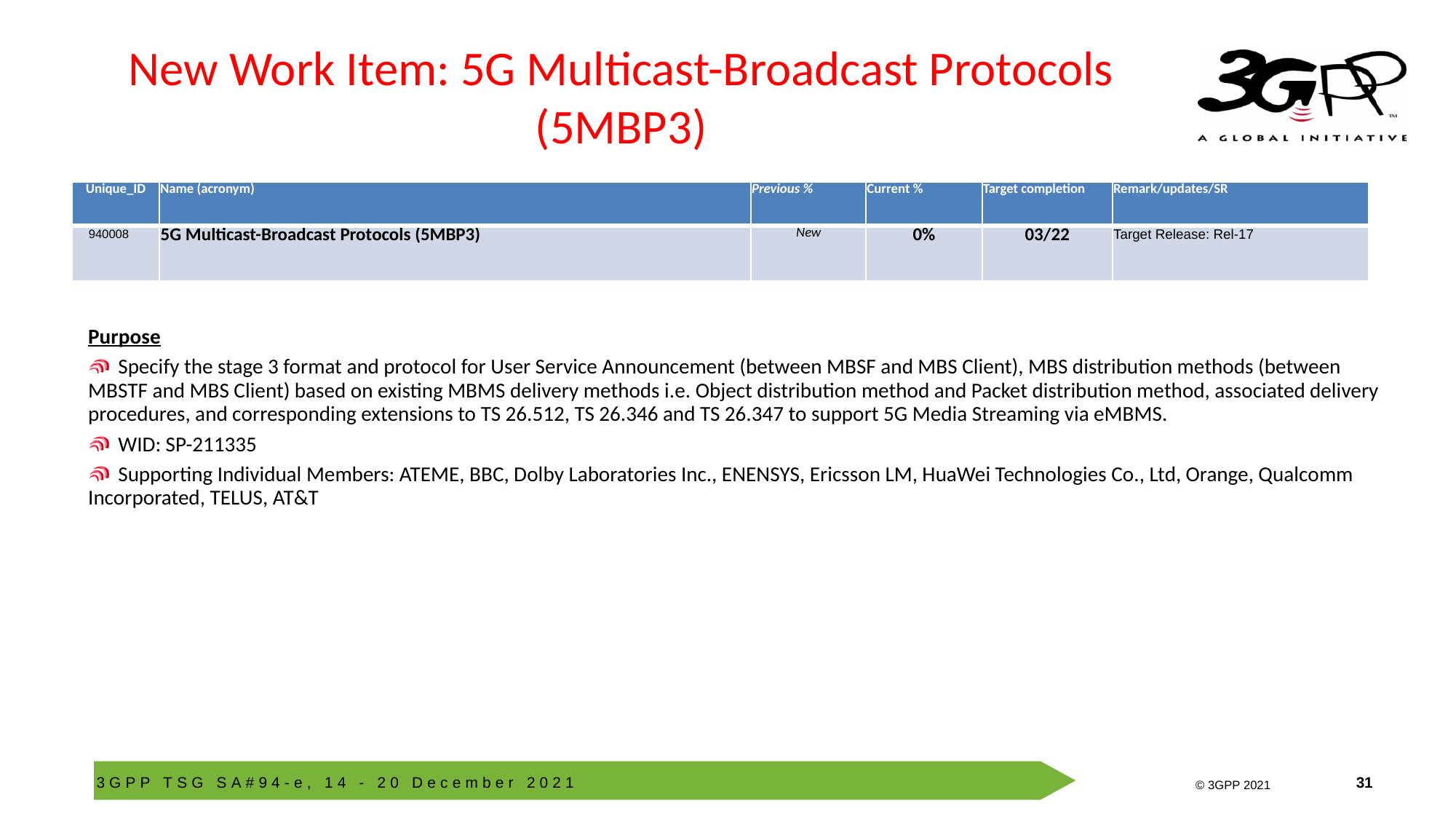

# New Work Item: 5G Multicast-Broadcast Protocols (5MBP3)
| Unique\_ID | Name (acronym) | Previous % | Current % | Target completion | Remark/updates/SR |
| --- | --- | --- | --- | --- | --- |
| 940008 | 5G Multicast-Broadcast Protocols (5MBP3) | New | 0% | 03/22 | Target Release: Rel-17 |
Purpose
  Specify the stage 3 format and protocol for User Service Announcement (between MBSF and MBS Client), MBS distribution methods (between MBSTF and MBS Client) based on existing MBMS delivery methods i.e. Object distribution method and Packet distribution method, associated delivery procedures, and corresponding extensions to TS 26.512, TS 26.346 and TS 26.347 to support 5G Media Streaming via eMBMS.
  WID: SP-211335
  Supporting Individual Members: ATEME, BBC, Dolby Laboratories Inc., ENENSYS, Ericsson LM, HuaWei Technologies Co., Ltd, Orange, Qualcomm Incorporated, TELUS, AT&T